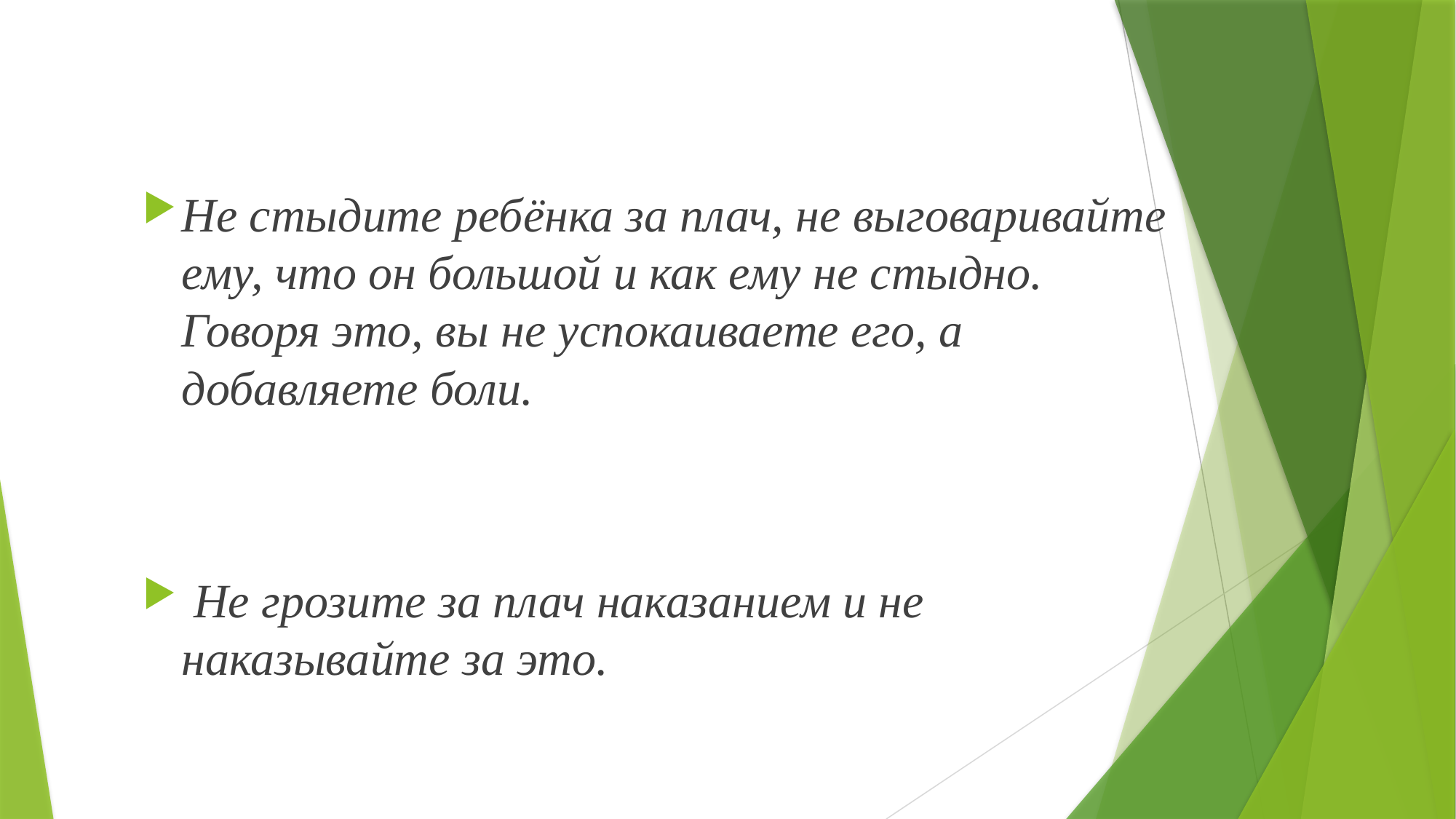

#

Не стыдите ребёнка за плач, не выговаривайте ему, что он большой и как ему не стыдно. Говоря это, вы не успокаиваете его, а добавляете боли.

 Не грозите за плач наказанием и не наказывайте за это.